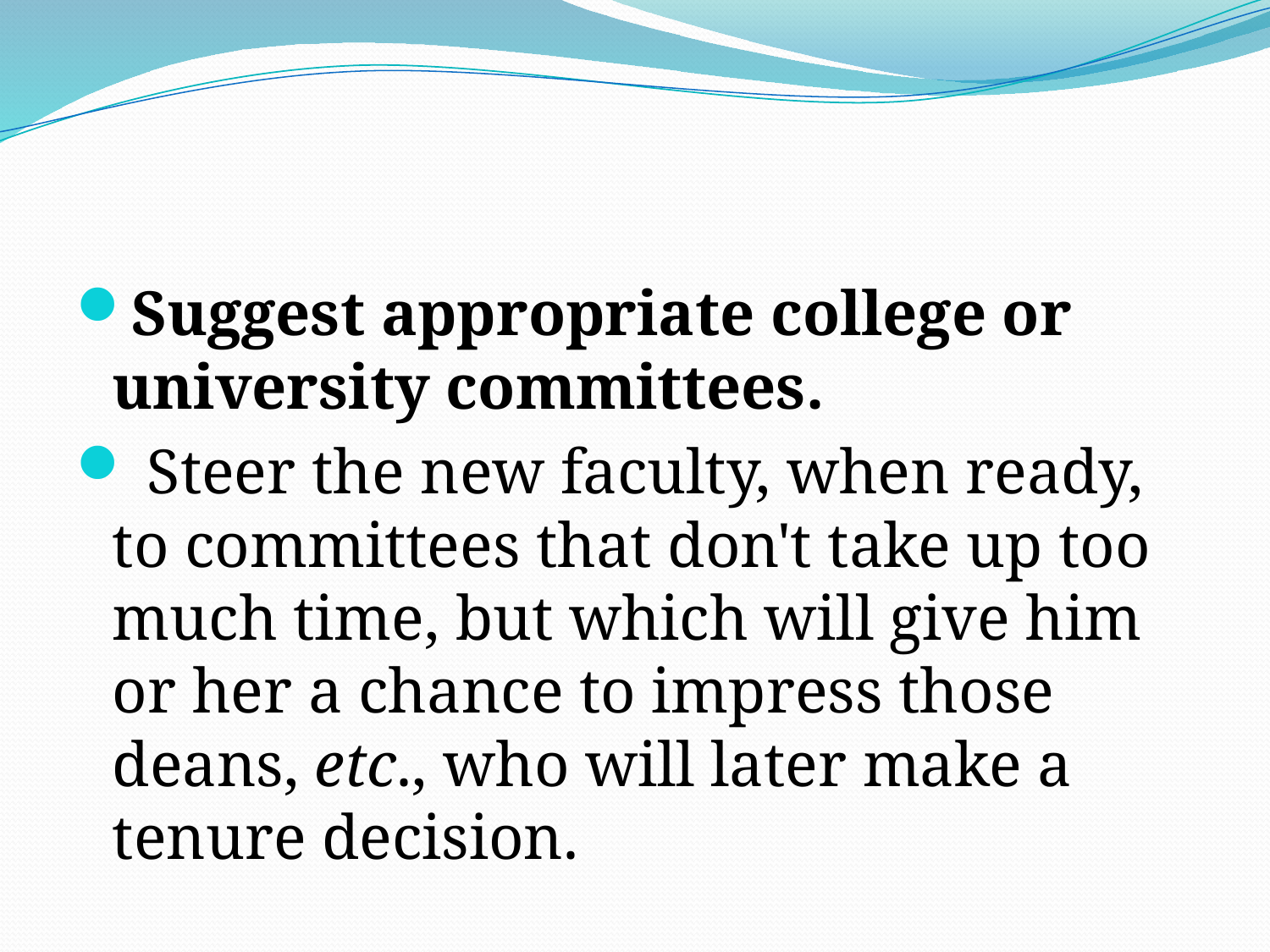

#
Suggest appropriate college or university committees.
 Steer the new faculty, when ready, to committees that don't take up too much time, but which will give him or her a chance to impress those deans, etc., who will later make a tenure decision.